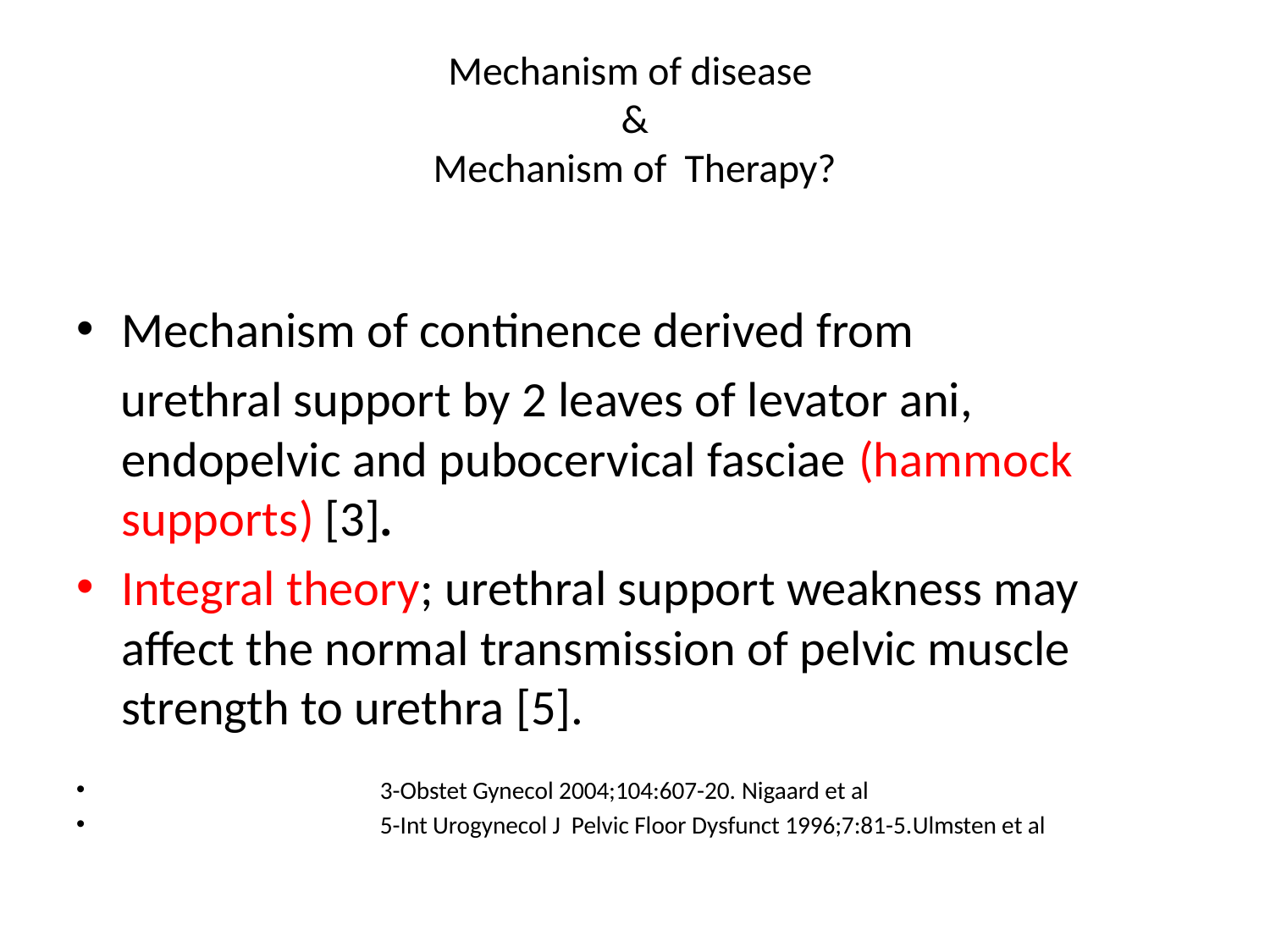

# Mechanism of disease & Mechanism of  Therapy?

Mechanism of continence derived from
    urethral support by 2 leaves of levator ani, endopelvic and pubocervical fasciae (hammock supports) [3].
Integral theory; urethral support weakness may affect the normal transmission of pelvic muscle strength to urethra [5].

                                               3-Obstet Gynecol 2004;104:607-20. Nigaard et al
                                               5-Int Urogynecol J  Pelvic Floor Dysfunct 1996;7:81-5.Ulmsten et al